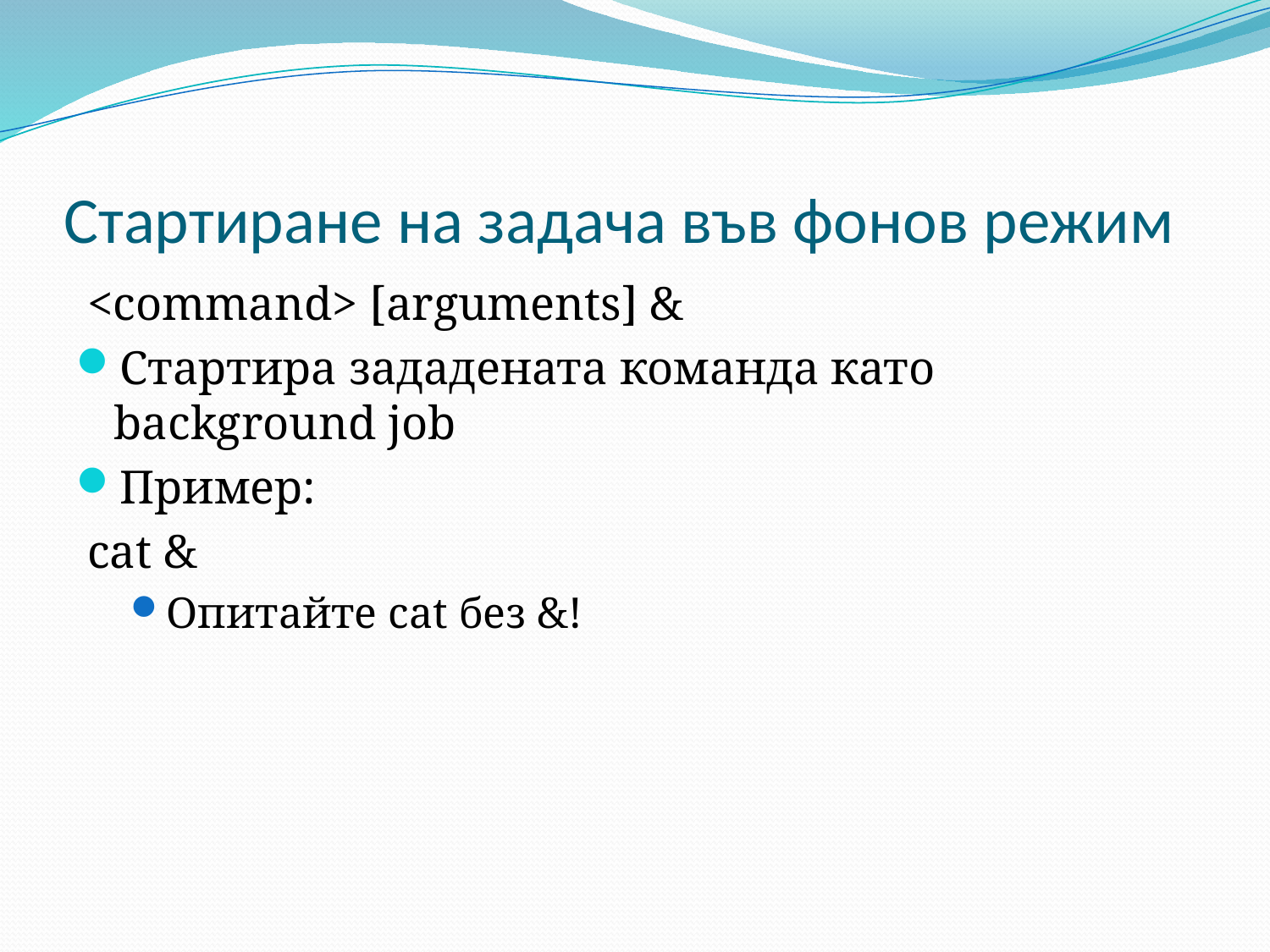

# Стартиране на задача във фонов режим
<command> [arguments] &
Стартира зададената команда като background job
Пример:
cat &
Опитайте cat без &!